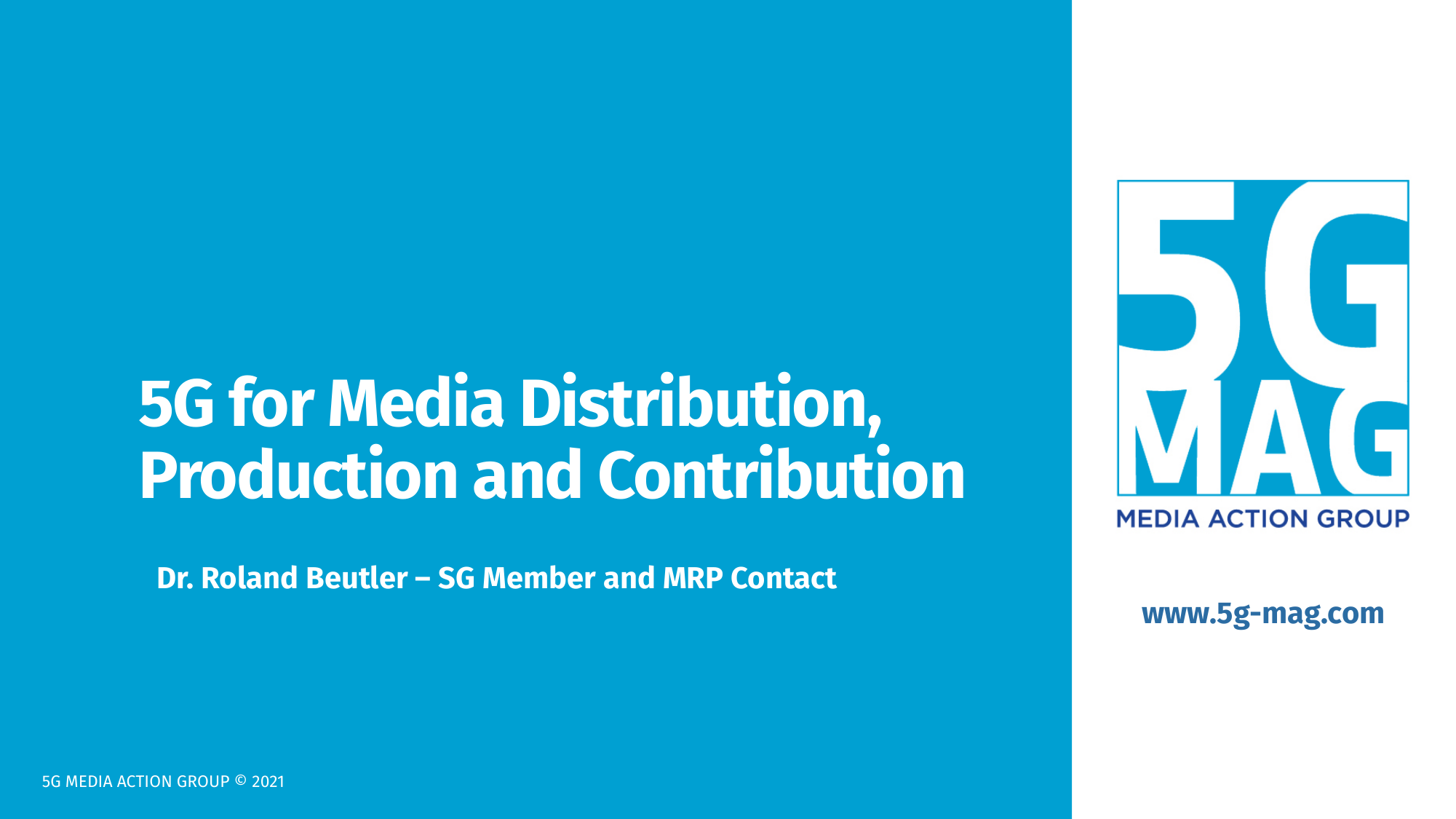

# 5G for Media Distribution, Production and Contribution
Dr. Roland Beutler – SG Member and MRP Contact
5G MEDIA ACTION GROUP © 2021